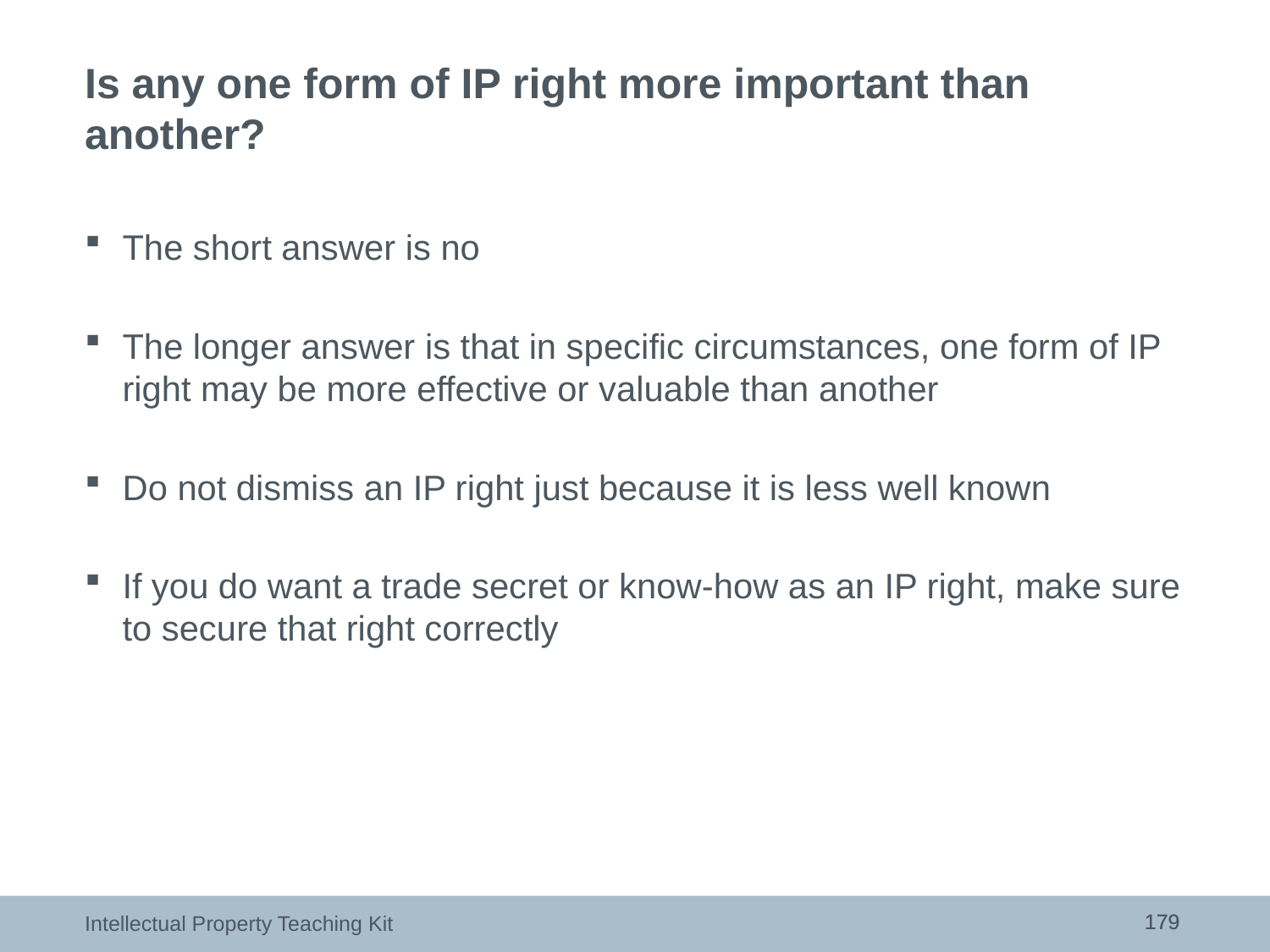

# Is any one form of IP right more important than another?
The short answer is no

The longer answer is that in specific circumstances, one form of IP right may be more effective or valuable than another

Do not dismiss an IP right just because it is less well known

If you do want a trade secret or know-how as an IP right, make sure to secure that right correctly

179
179
Intellectual Property Teaching Kit